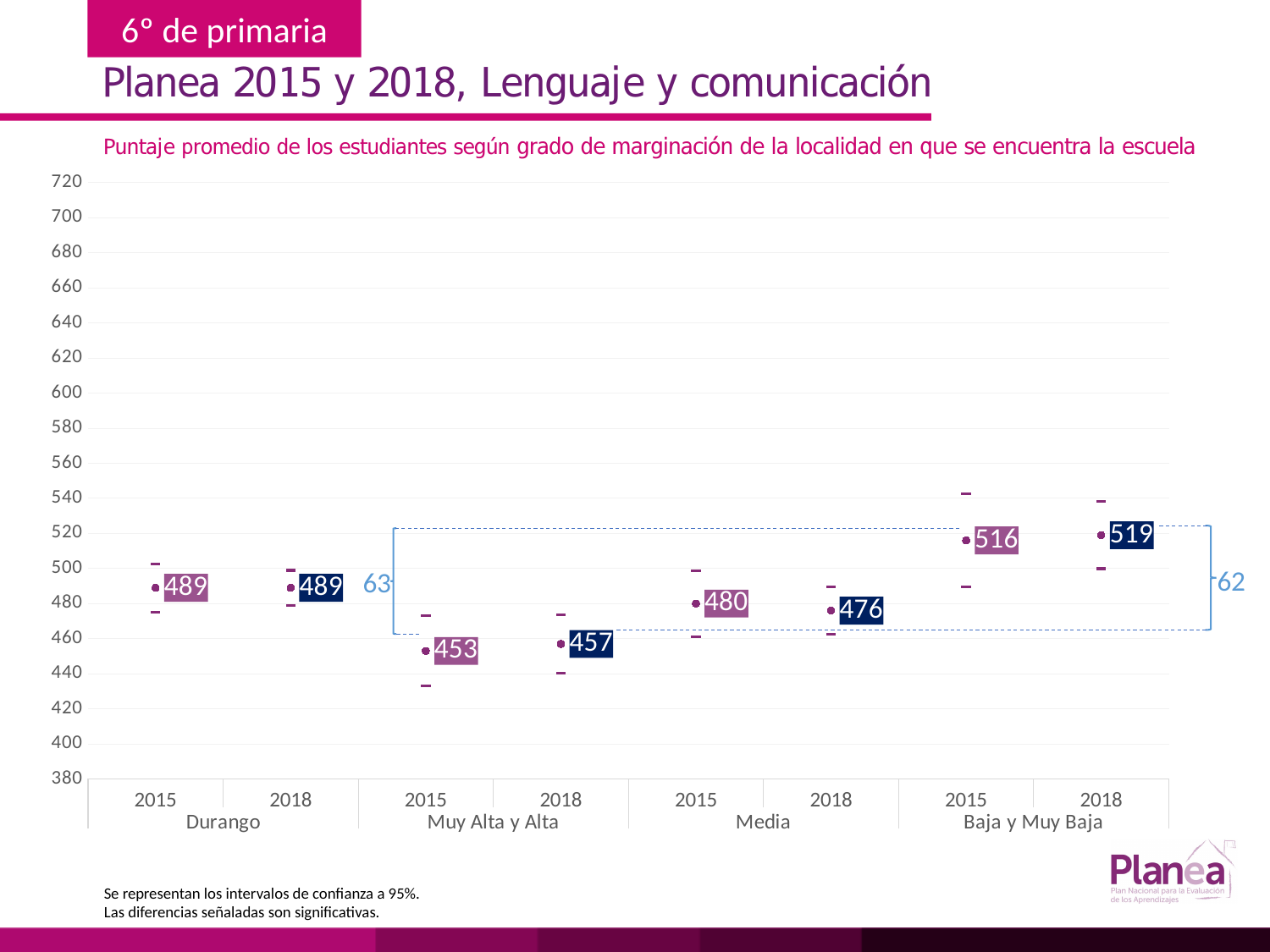

Planea 2015 y 2018, Lenguaje y comunicación

Puntaje promedio de los estudiantes según grado de marginación de la localidad en que se encuentra la escuela

### Chart

| Category |  |  |  |
|---|---|---|---|
| 2015 | 475.269 | 502.731 | 489.0 |
| 2018 | 479.05 | 498.95 | 489.0 |
| 2015 | 433.1 | 472.9 | 453.0 |
| 2018 | 440.284 | 473.716 | 457.0 |
| 2015 | 461.095 | 498.905 | 480.0 |
| 2018 | 462.667 | 489.333 | 476.0 |
| 2015 | 489.334 | 542.666 | 516.0 |
| 2018 | 499.896 | 538.104 | 519.0 |
62

63
Se representan los intervalos de confianza a 95%.
Las diferencias señaladas son significativas.